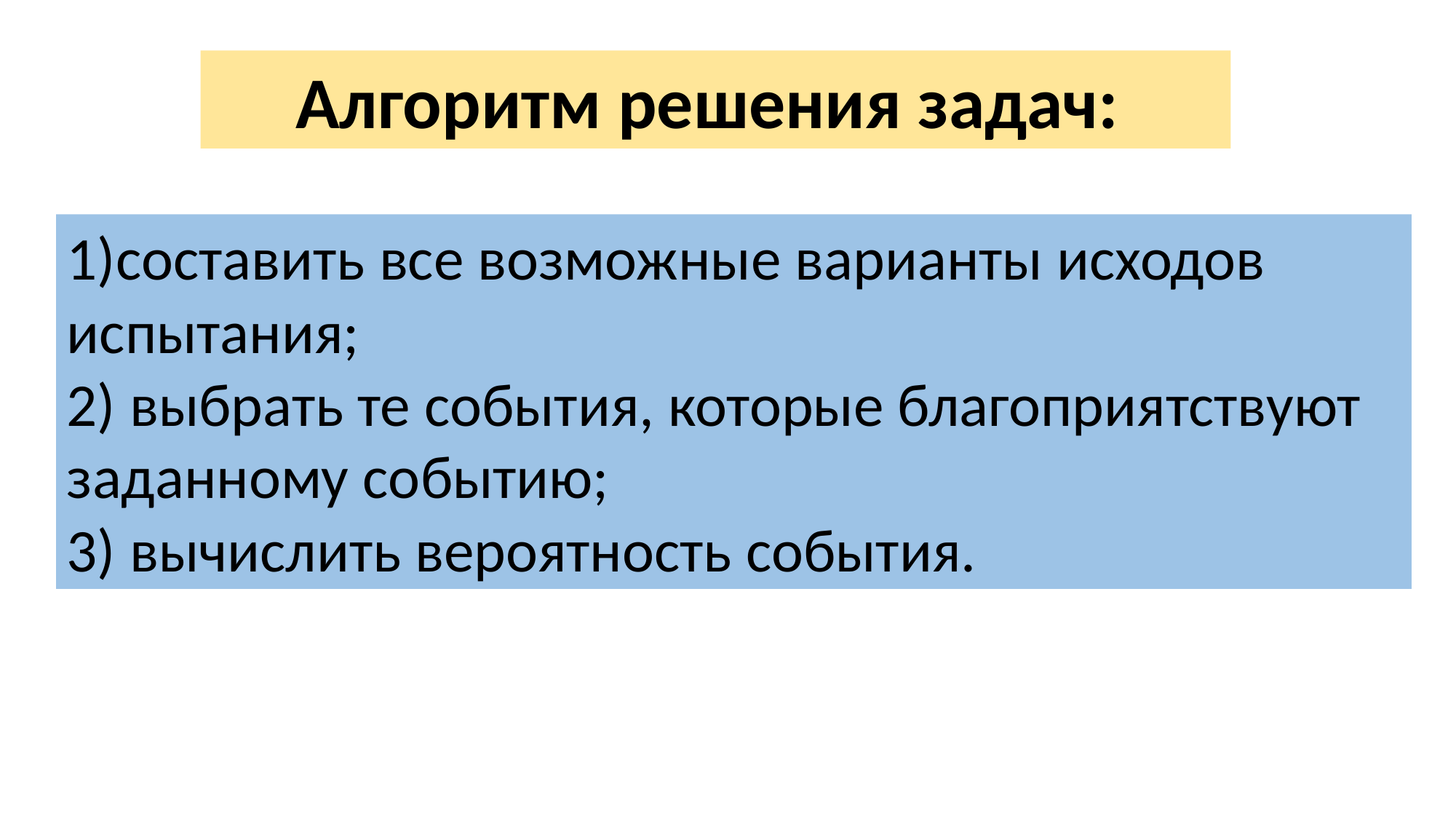

Алгоритм решения задач:
1)составить все возможные варианты исходов испытания;
2) выбрать те события, которые благоприятствуют заданному событию;
3) вычислить вероятность события.